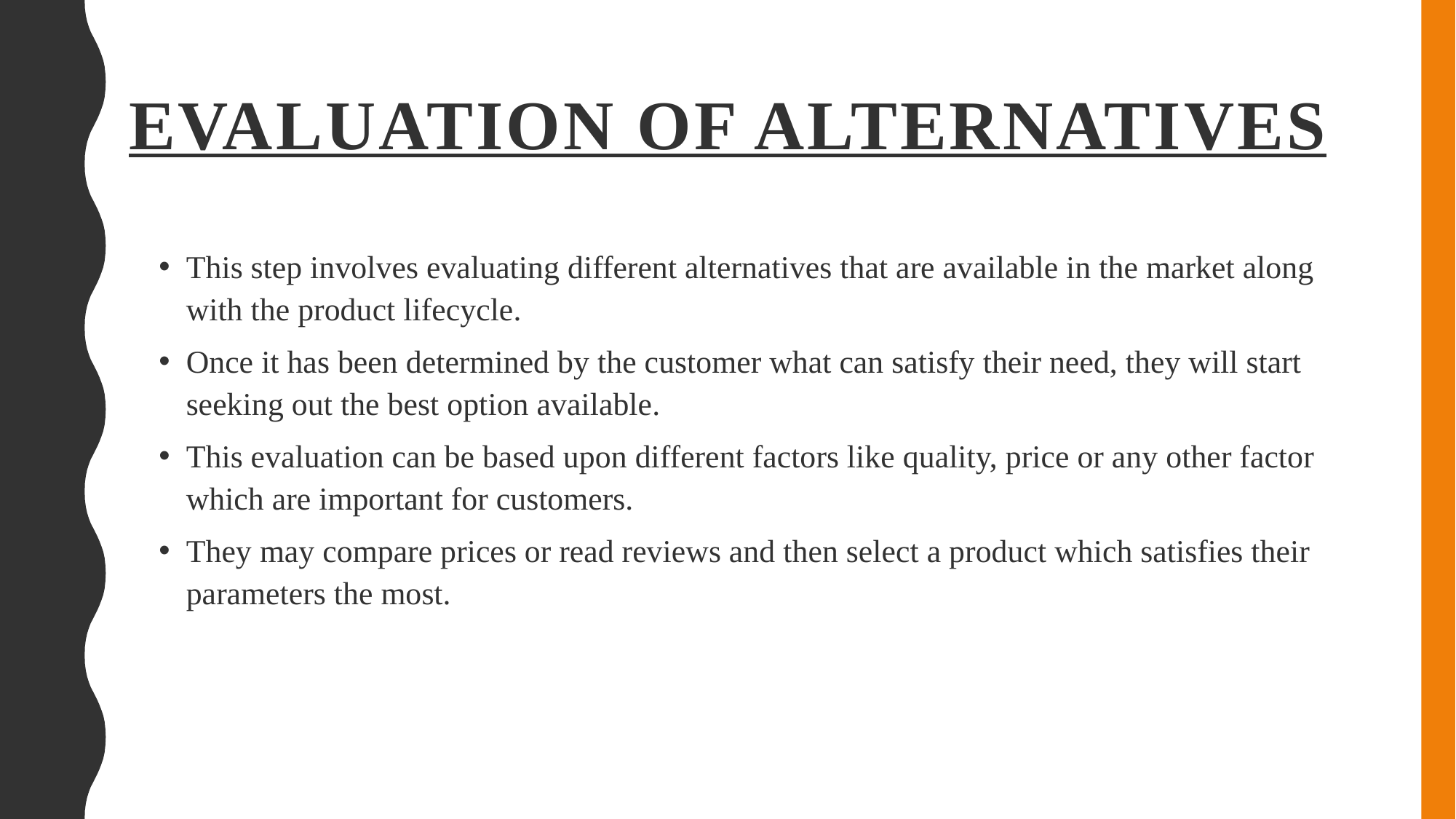

# Evaluation of Alternatives
This step involves evaluating different alternatives that are available in the market along with the product lifecycle.
Once it has been determined by the customer what can satisfy their need, they will start seeking out the best option available.
This evaluation can be based upon different factors like quality, price or any other factor which are important for customers.
They may compare prices or read reviews and then select a product which satisfies their parameters the most.